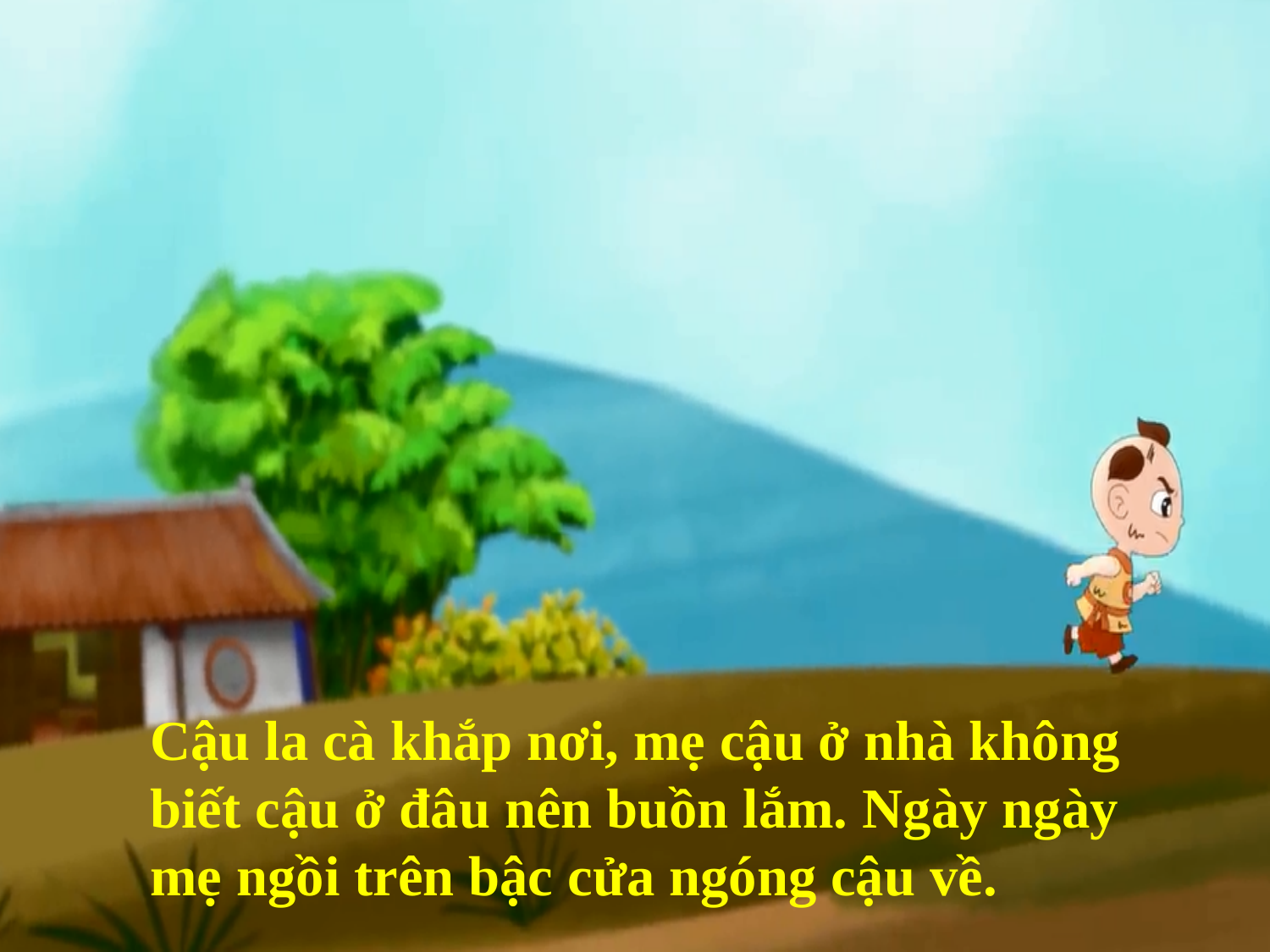

Cậu la cà khắp nơi, mẹ cậu ở nhà không biết cậu ở đâu nên buồn lắm. Ngày ngày mẹ ngồi trên bậc cửa ngóng cậu về.